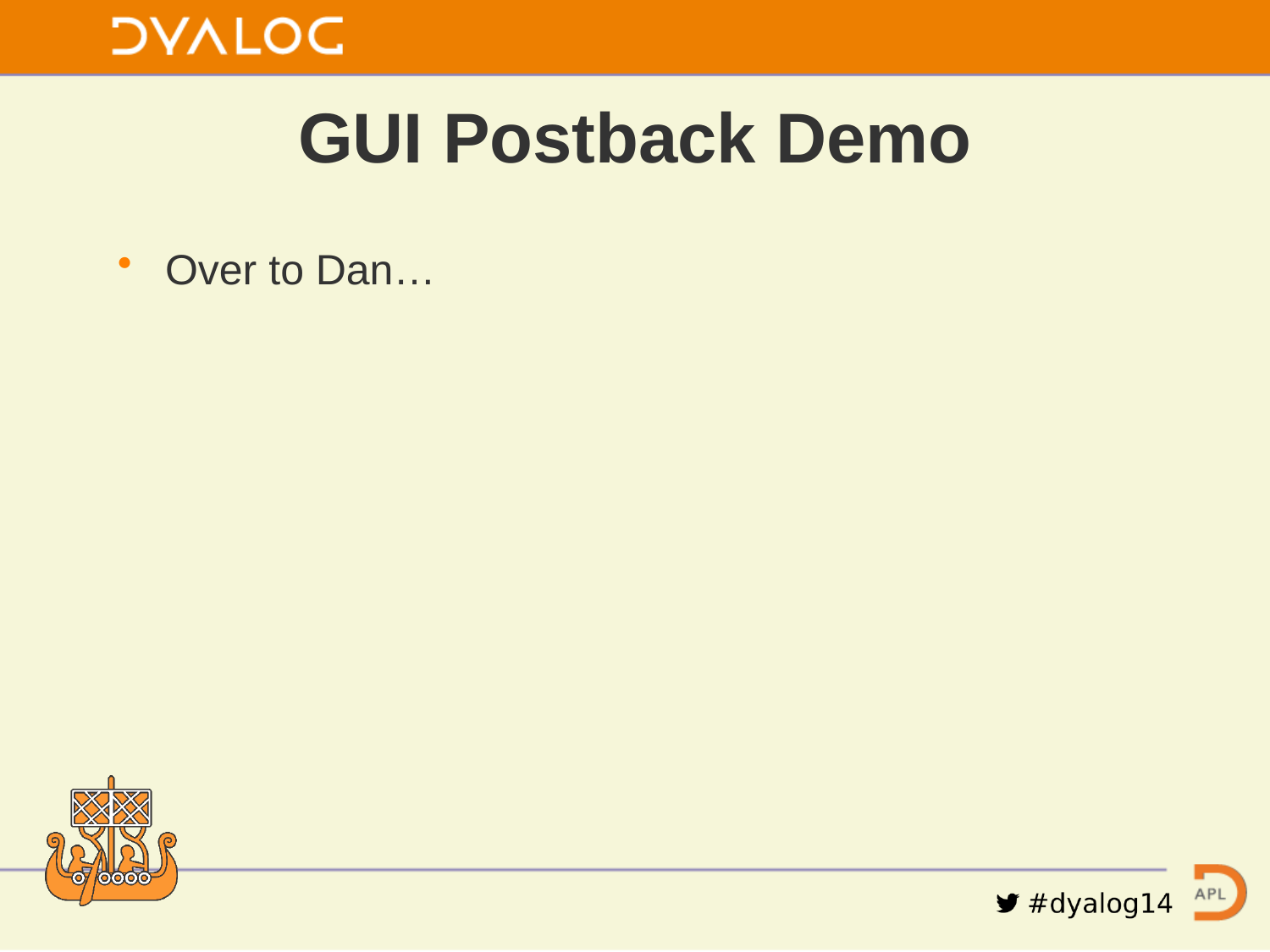

# GUI Postback Demo
Over to Dan…